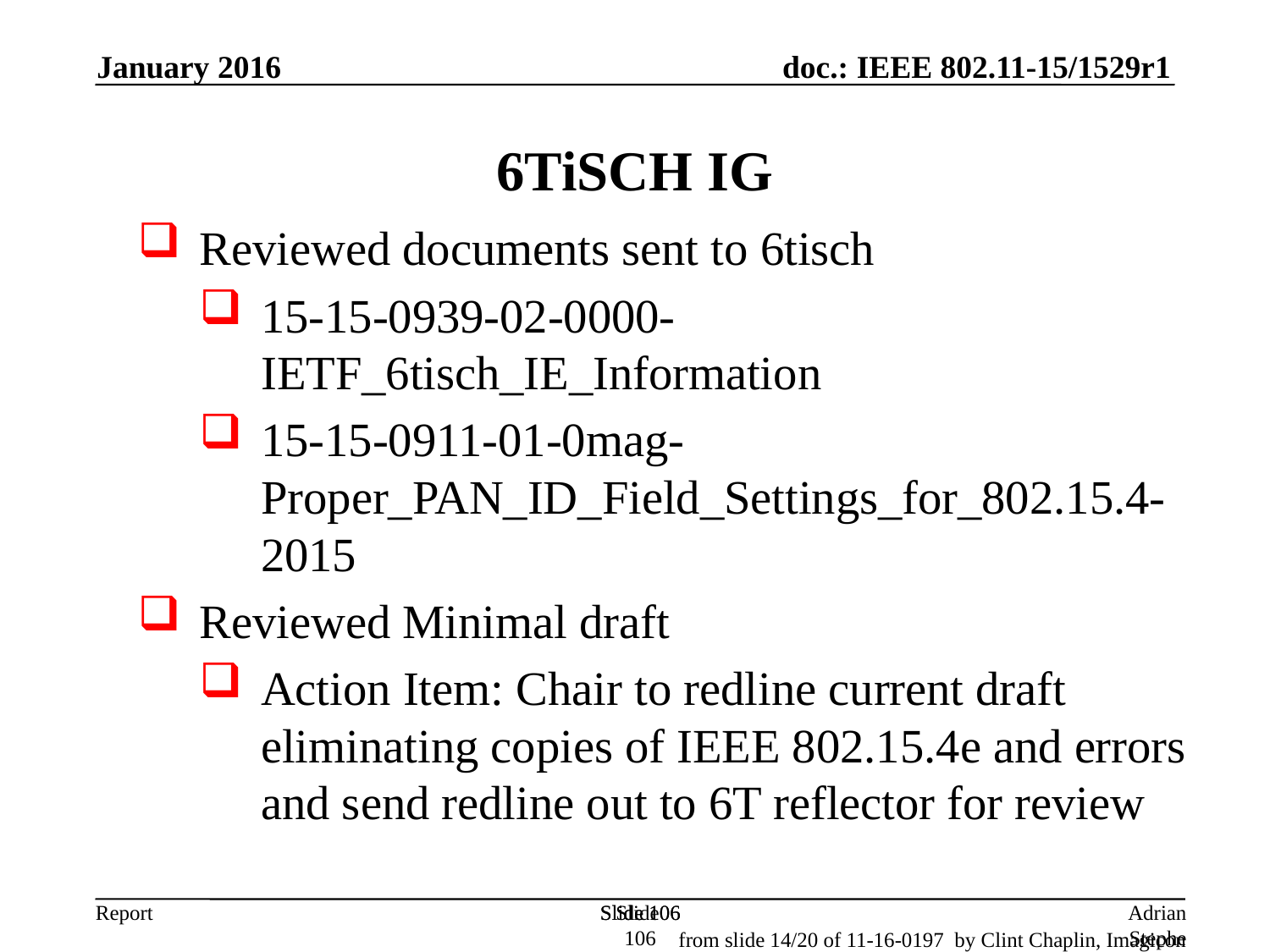

January 2016
6TiSCH IG
Reviewed documents sent to 6tisch
15-15-0939-02-0000-IETF_6tisch_IE_Information
15-15-0911-01-0mag-Proper_PAN_ID_Field_Settings_for_802.15.4-2015
Reviewed Minimal draft
Action Item: Chair to redline current draft eliminating copies of IEEE 802.15.4e and errors and send redline out to 6T reflector for review
Slide 106
Slide 106
Slide 106
Adrian Stephens, Intel Corporation
from slide 14/20 of 11-16-0197  by Clint Chaplin, Imagicon